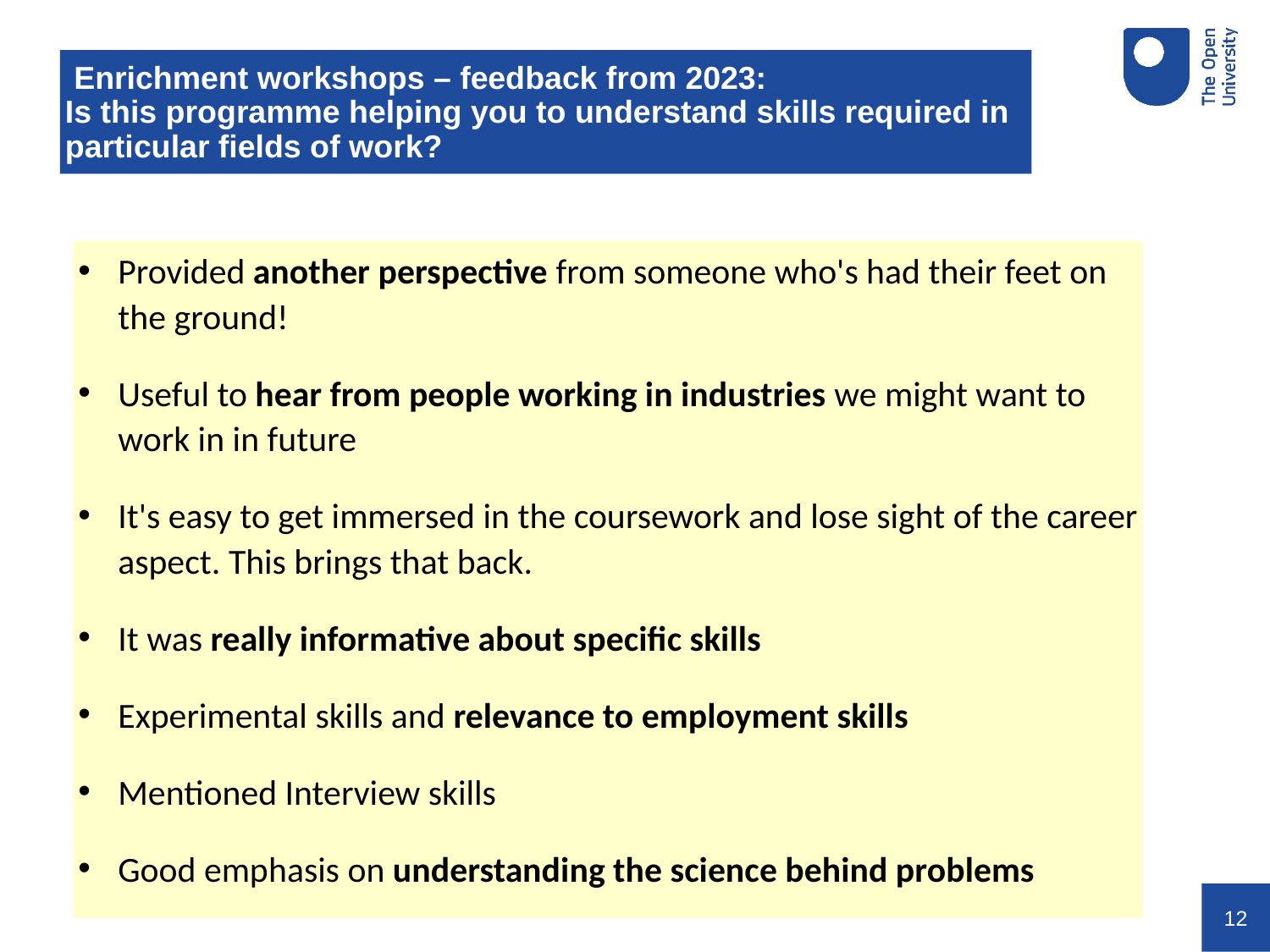

# Enrichment workshops – feedback from 2023: Is this programme helping you to understand skills required in particular fields of work?
Provided another perspective from someone who's had their feet on the ground!
Useful to hear from people working in industries we might want to work in in future
It's easy to get immersed in the coursework and lose sight of the career aspect. This brings that back.
It was really informative about specific skills
Experimental skills and relevance to employment skills
Mentioned Interview skills
Good emphasis on understanding the science behind problems